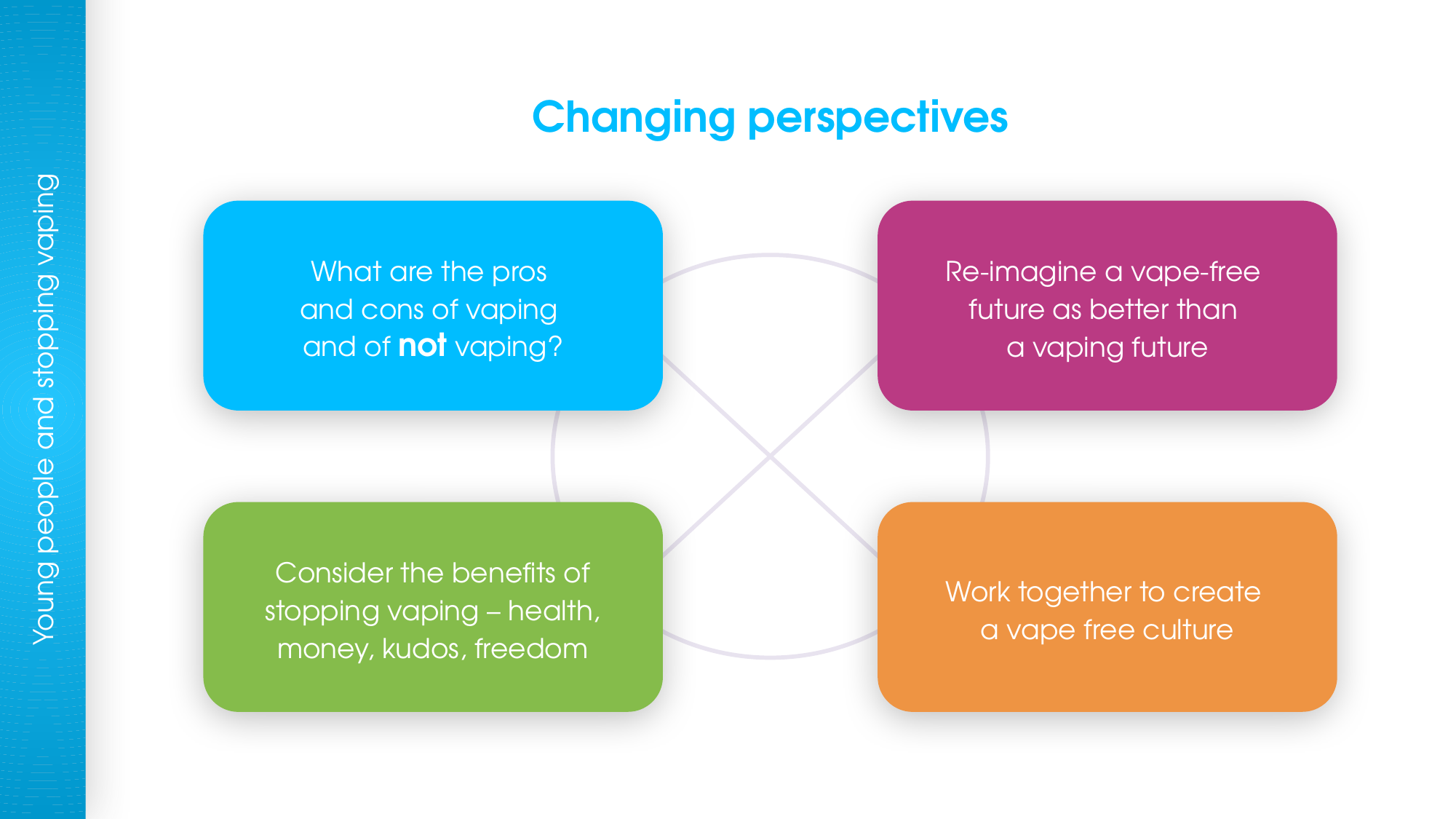

# Changing perspectives
What are the pros
and cons of vaping
and of not vaping?
Re-imagine a vape-free
future as better than
a vaping future

Consider the benefits of stopping vaping – health, money, kudos, freedom
Work together to create
a vape free culture